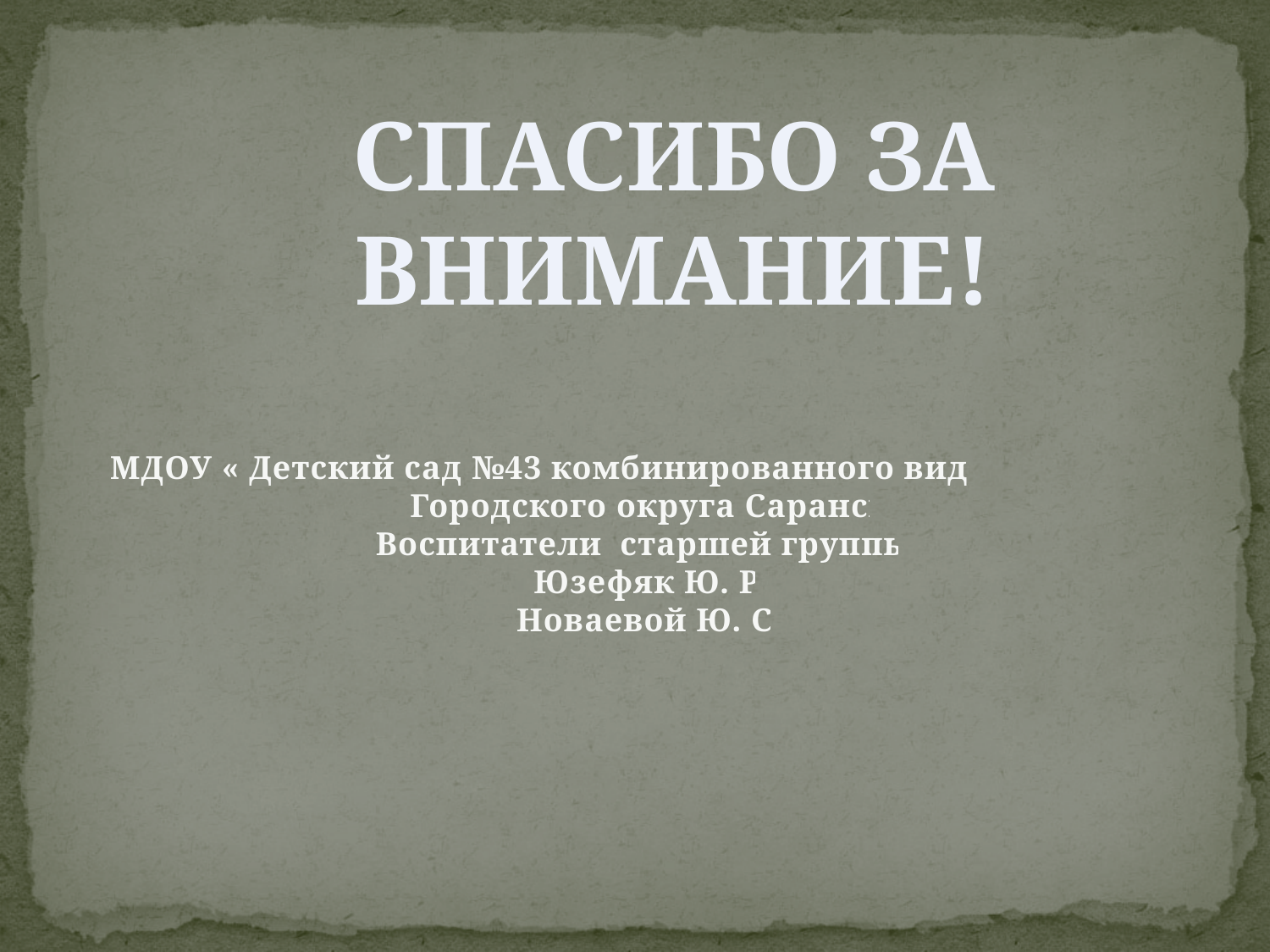

СПАСИБО ЗА ВНИМАНИЕ!

МДОУ « Детский сад №43 комбинированного вид                         Городского округа Саранск
Воспитатели  старшей группы:
Юзефяк Ю. Р.
Новаевой Ю. С.